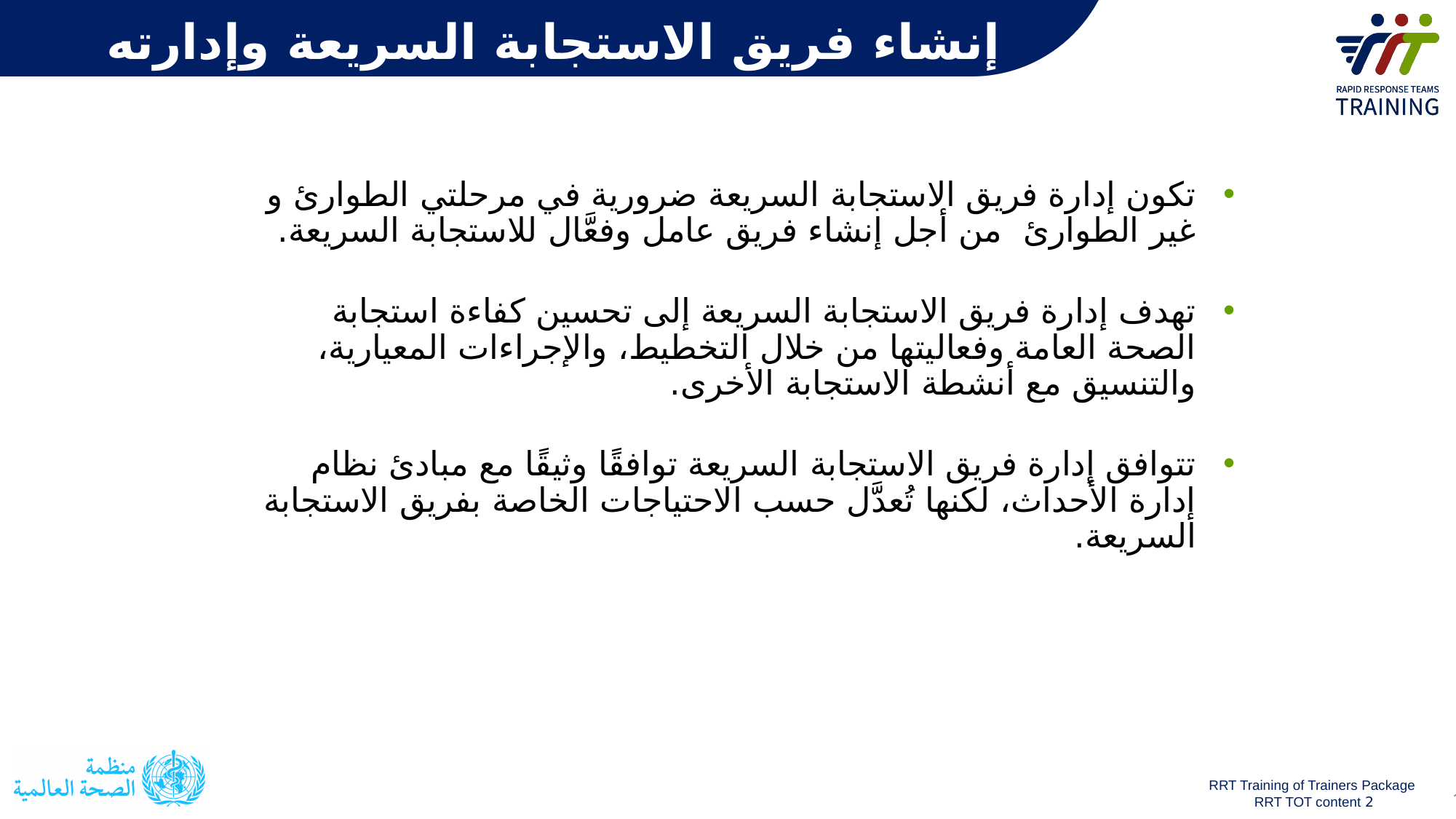

إنشاء فريق الاستجابة السريعة وإدارته
تكون إدارة فريق الاستجابة السريعة ضرورية في مرحلتي الطوارئ و غير الطوارئ  من أجل إنشاء فريق عامل وفعَّال للاستجابة السريعة.

تهدف إدارة فريق الاستجابة السريعة إلى تحسين كفاءة استجابة الصحة العامة وفعاليتها من خلال التخطيط، والإجراءات المعيارية، والتنسيق مع أنشطة الاستجابة الأخرى.

تتوافق إدارة فريق الاستجابة السريعة توافقًا وثيقًا مع مبادئ نظام إدارة الأحداث، لكنها تُعدَّل حسب الاحتياجات الخاصة بفريق الاستجابة السريعة.